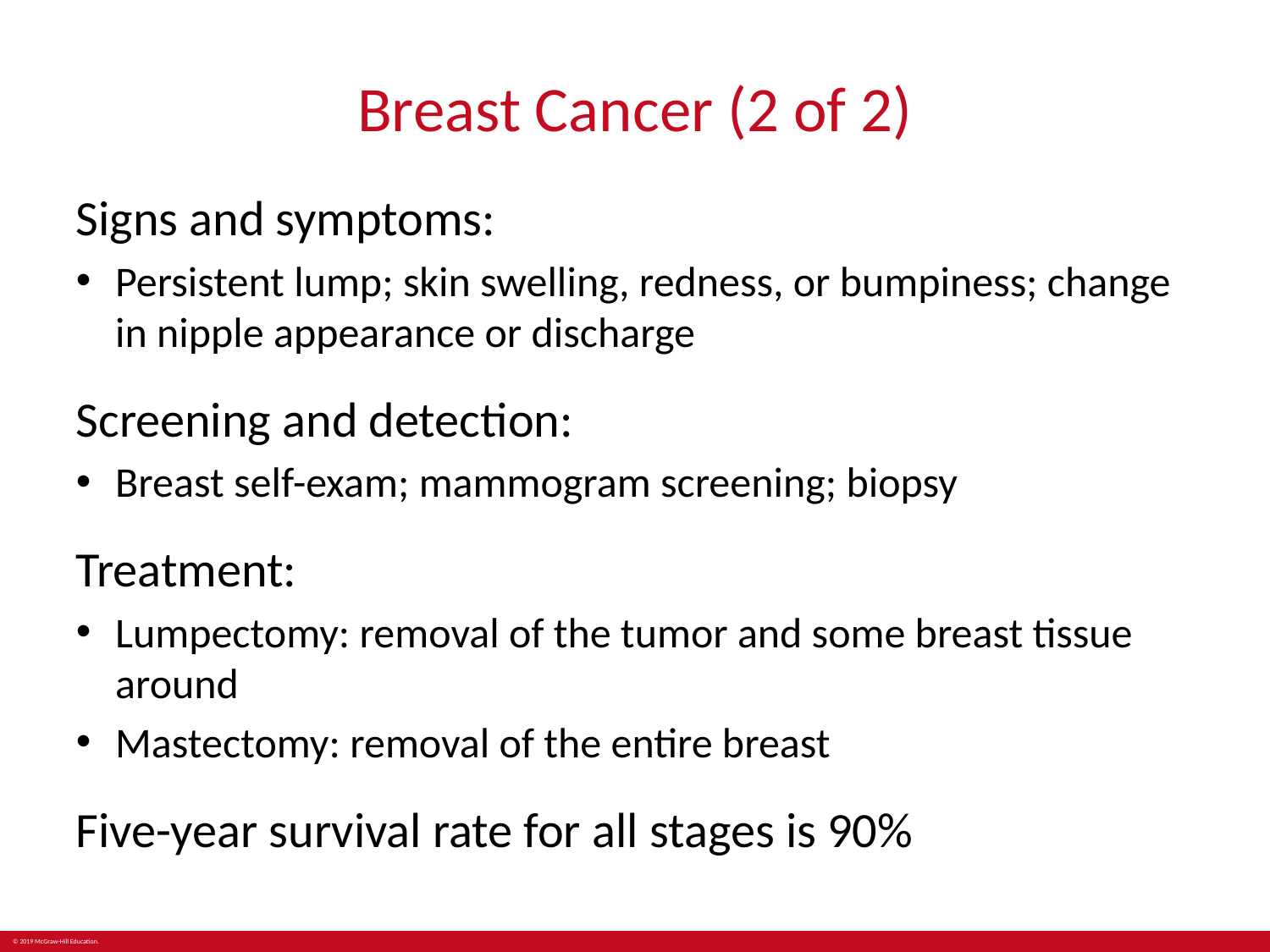

# Breast Cancer (2 of 2)
Signs and symptoms:
Persistent lump; skin swelling, redness, or bumpiness; change in nipple appearance or discharge
Screening and detection:
Breast self-exam; mammogram screening; biopsy
Treatment:
Lumpectomy: removal of the tumor and some breast tissue around
Mastectomy: removal of the entire breast
Five-year survival rate for all stages is 90%